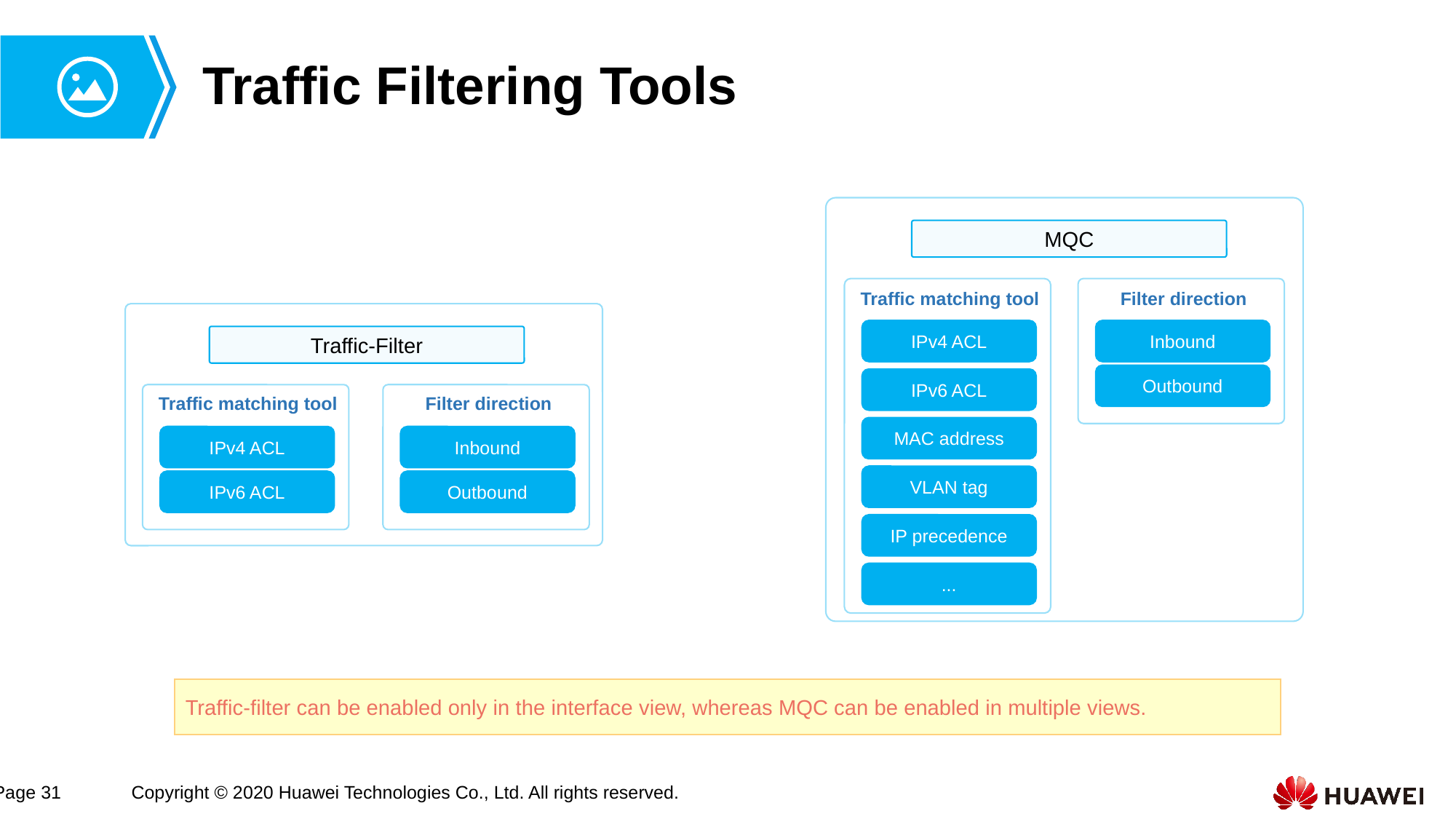

# Traffic Filtering Tools

MQC
Traffic matching tool
Filter direction

IPv4 ACL
Inbound
Traffic-Filter
Outbound
IPv6 ACL
Traffic matching tool
Filter direction

MAC address
IPv4 ACL
Inbound
VLAN tag
IPv6 ACL
Outbound
IP precedence
...
Traffic-filter can be enabled only in the interface view, whereas MQC can be enabled in multiple views.